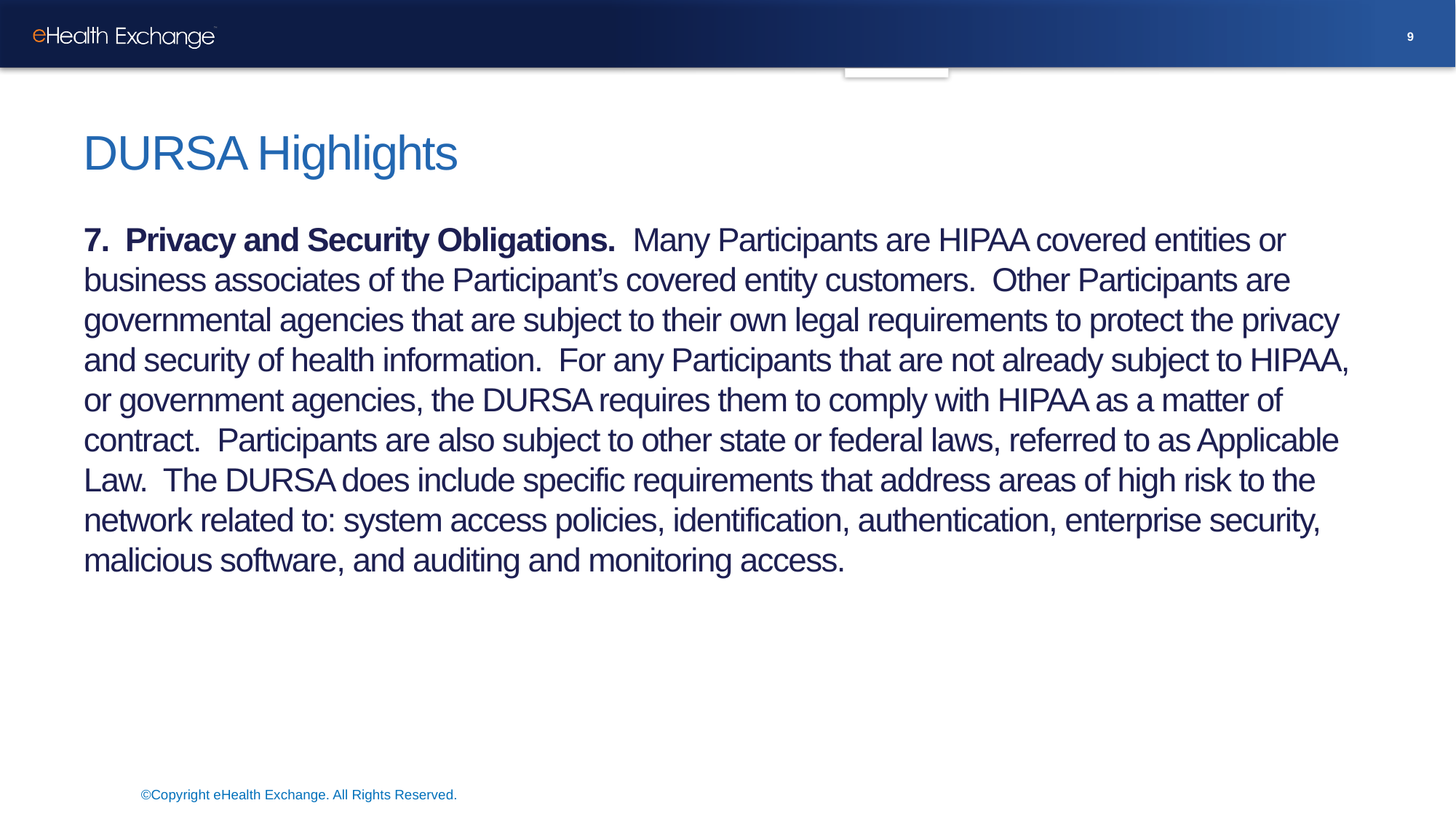

9
# DURSA Highlights
7.  Privacy and Security Obligations.  Many Participants are HIPAA covered entities or business associates of the Participant’s covered entity customers.  Other Participants are governmental agencies that are subject to their own legal requirements to protect the privacy and security of health information.  For any Participants that are not already subject to HIPAA, or government agencies, the DURSA requires them to comply with HIPAA as a matter of contract.  Participants are also subject to other state or federal laws, referred to as Applicable Law.  The DURSA does include specific requirements that address areas of high risk to the network related to: system access policies, identification, authentication, enterprise security, malicious software, and auditing and monitoring access.

©Copyright eHealth Exchange. All Rights Reserved.